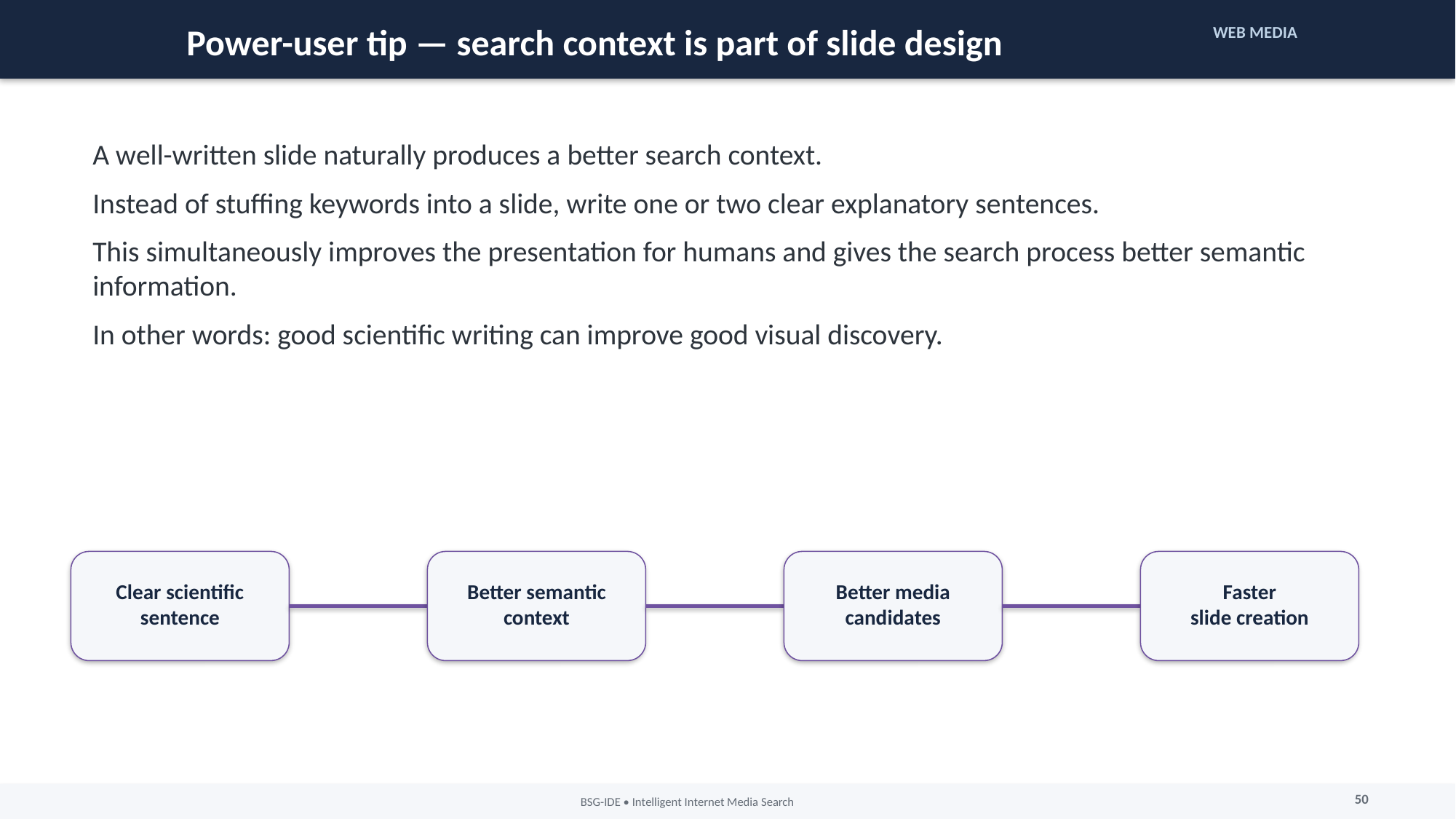

Power-user tip — search context is part of slide design
WEB MEDIA
A well-written slide naturally produces a better search context.
Instead of stuffing keywords into a slide, write one or two clear explanatory sentences.
This simultaneously improves the presentation for humans and gives the search process better semantic information.
In other words: good scientific writing can improve good visual discovery.

Clear scientific
sentence
Better semantic
context
Better media
candidates
Faster
slide creation

50
BSG-IDE • Intelligent Internet Media Search